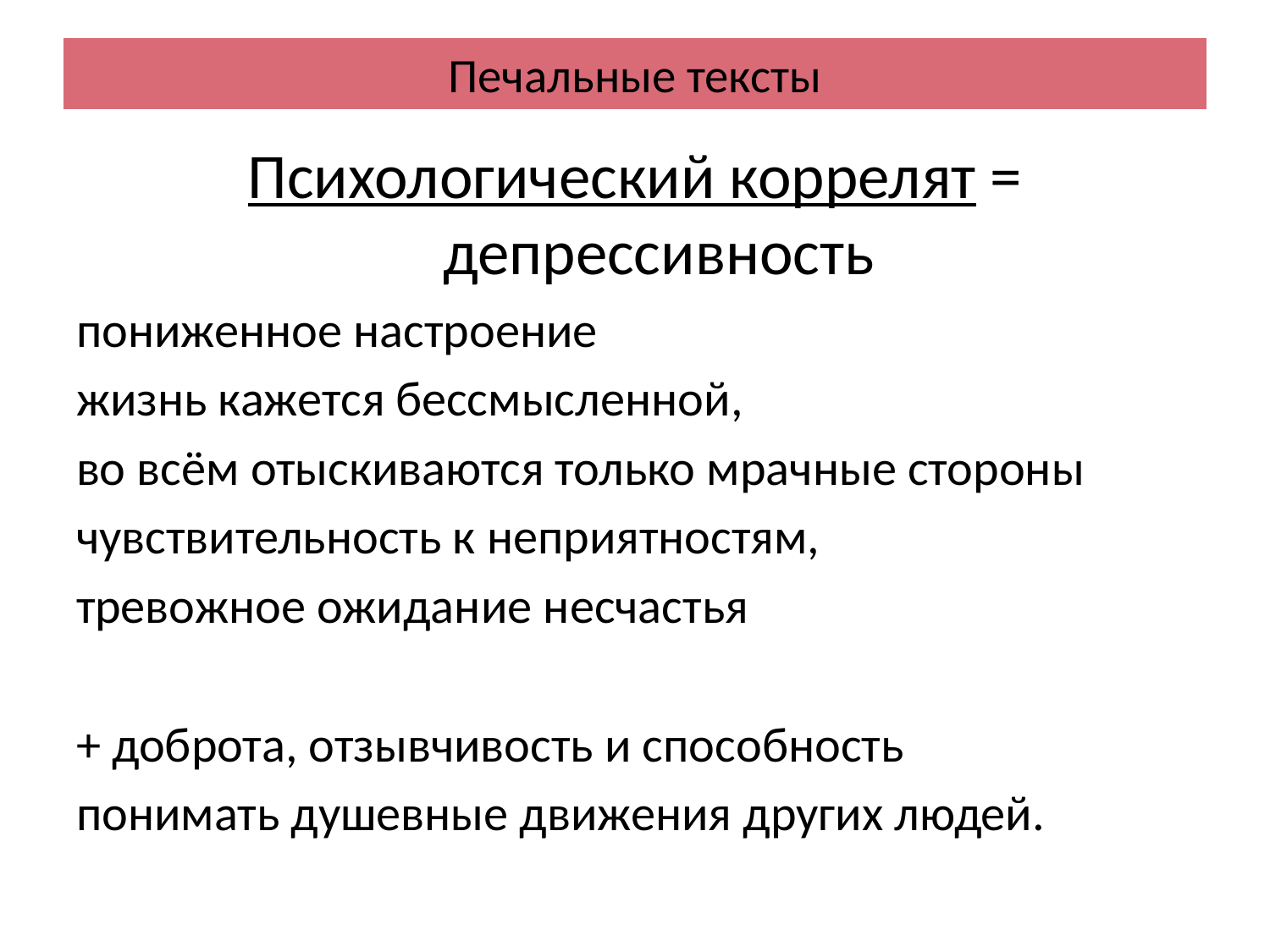

# Печальные тексты
Психологический коррелят = депрессивность
пониженное настроение
жизнь кажется бессмысленной,
во всём отыскиваются только мрачные стороны
чувствительность к неприятностям,
тревожное ожидание несчастья

+ доброта, отзывчивость и способность
понимать душевные движения других людей.